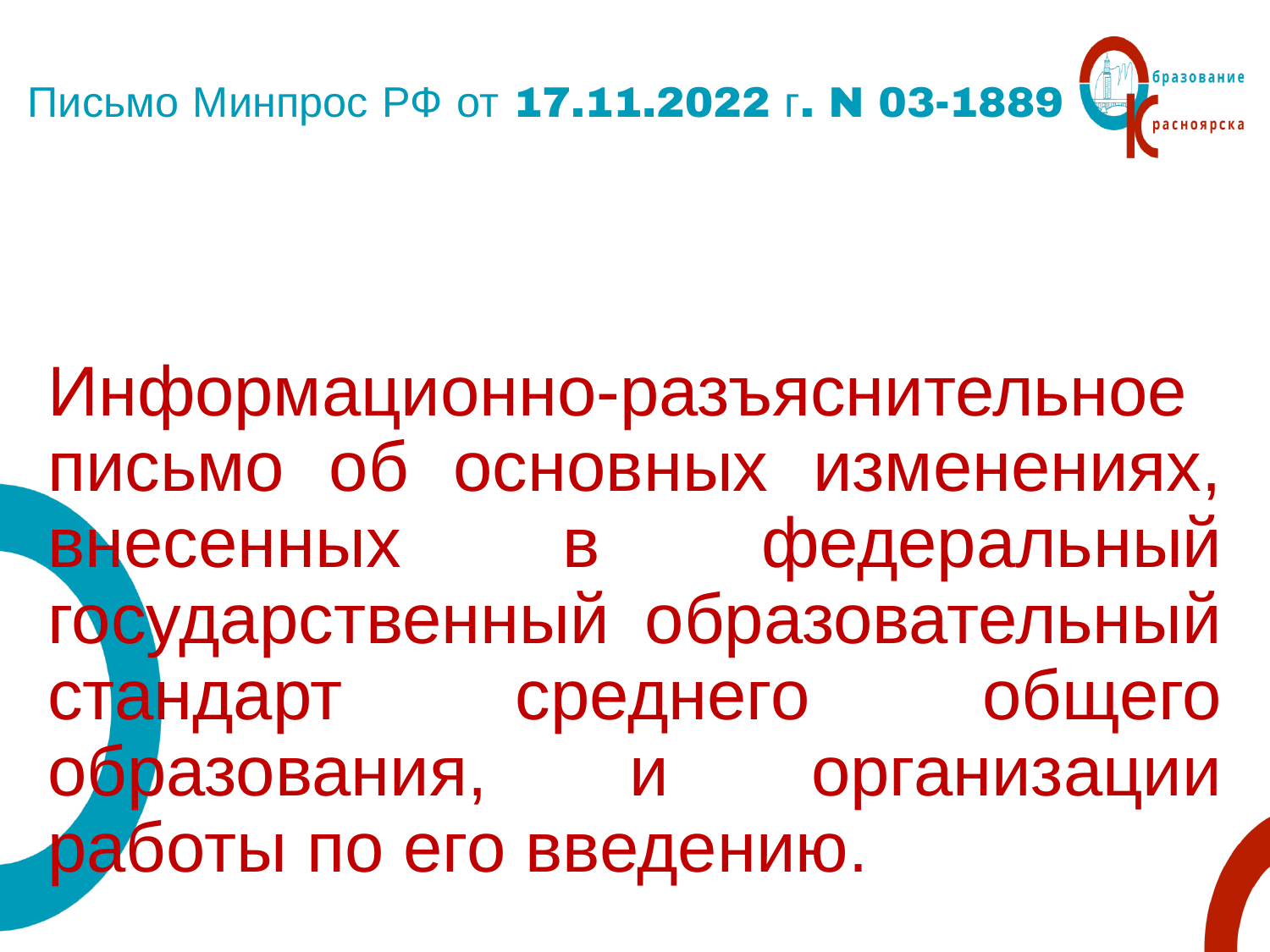

# Письмо Минпрос РФ от 17.11.2022 г. N 03-1889

Информационно-разъяснительное письмо об основных изменениях, внесенных в федеральный государственный образовательный стандарт среднего общего образования, и организации работы по его введению.